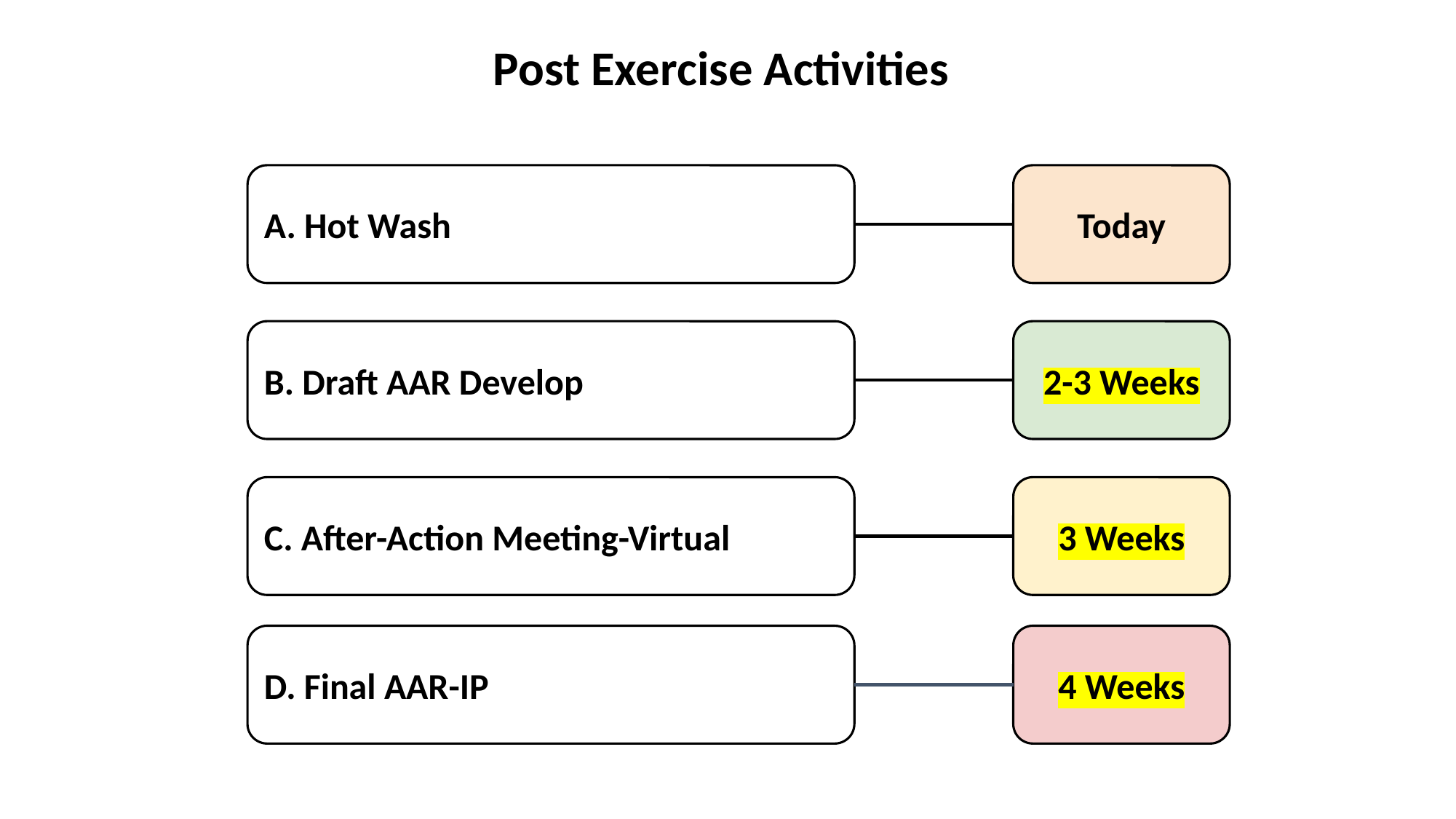

# Post Exercise Activities
A. Hot Wash
Today
B. Draft AAR Develop
2-3 Weeks
C. After-Action Meeting-Virtual
3 Weeks
D. Final AAR-IP
4 Weeks